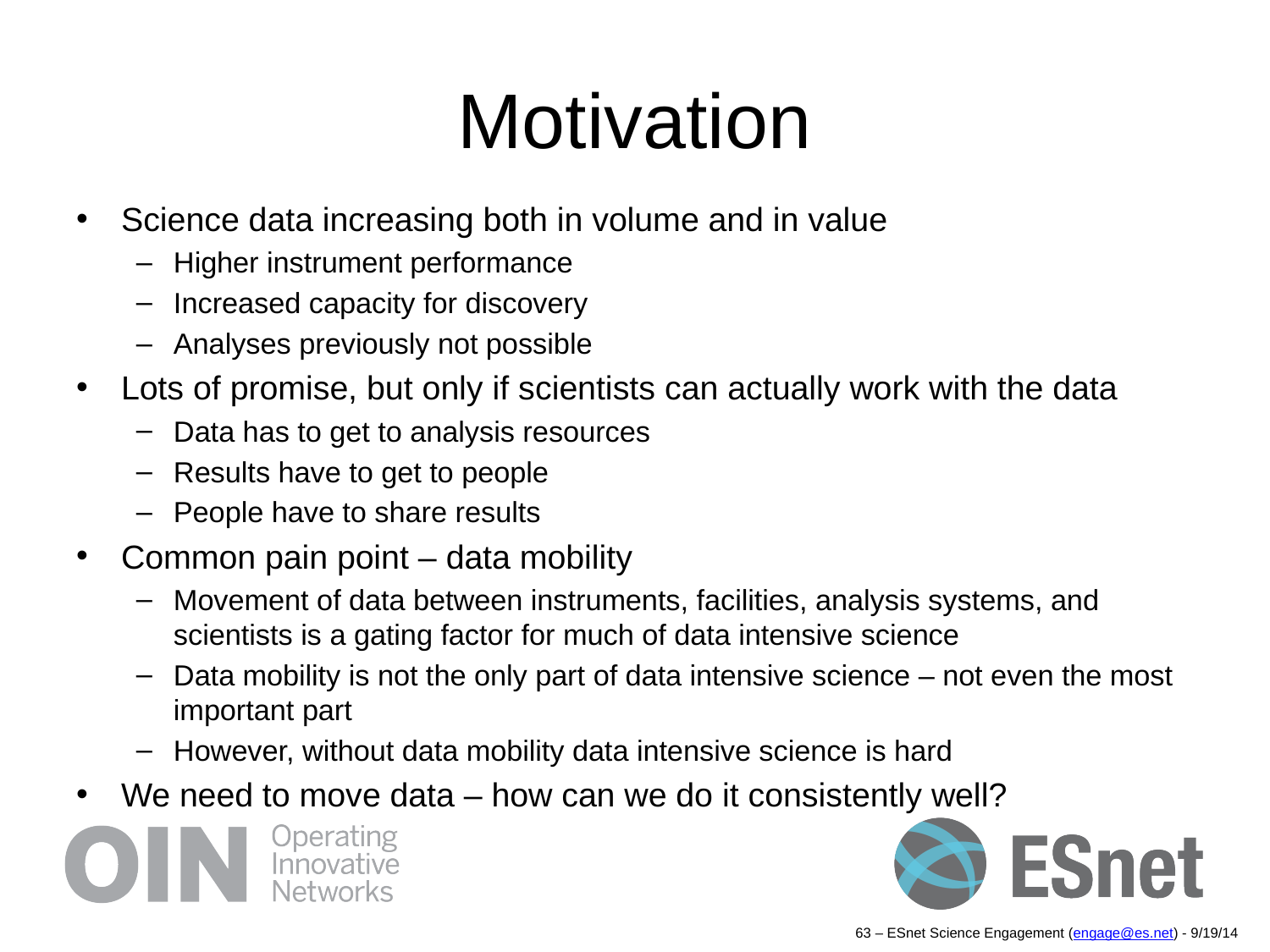

# Motivation
Science data increasing both in volume and in value
Higher instrument performance
Increased capacity for discovery
Analyses previously not possible
Lots of promise, but only if scientists can actually work with the data
Data has to get to analysis resources
Results have to get to people
People have to share results
Common pain point – data mobility
Movement of data between instruments, facilities, analysis systems, and scientists is a gating factor for much of data intensive science
Data mobility is not the only part of data intensive science – not even the most important part
However, without data mobility data intensive science is hard
We need to move data – how can we do it consistently well?
63 – ESnet Science Engagement (engage@es.net) - 9/19/14